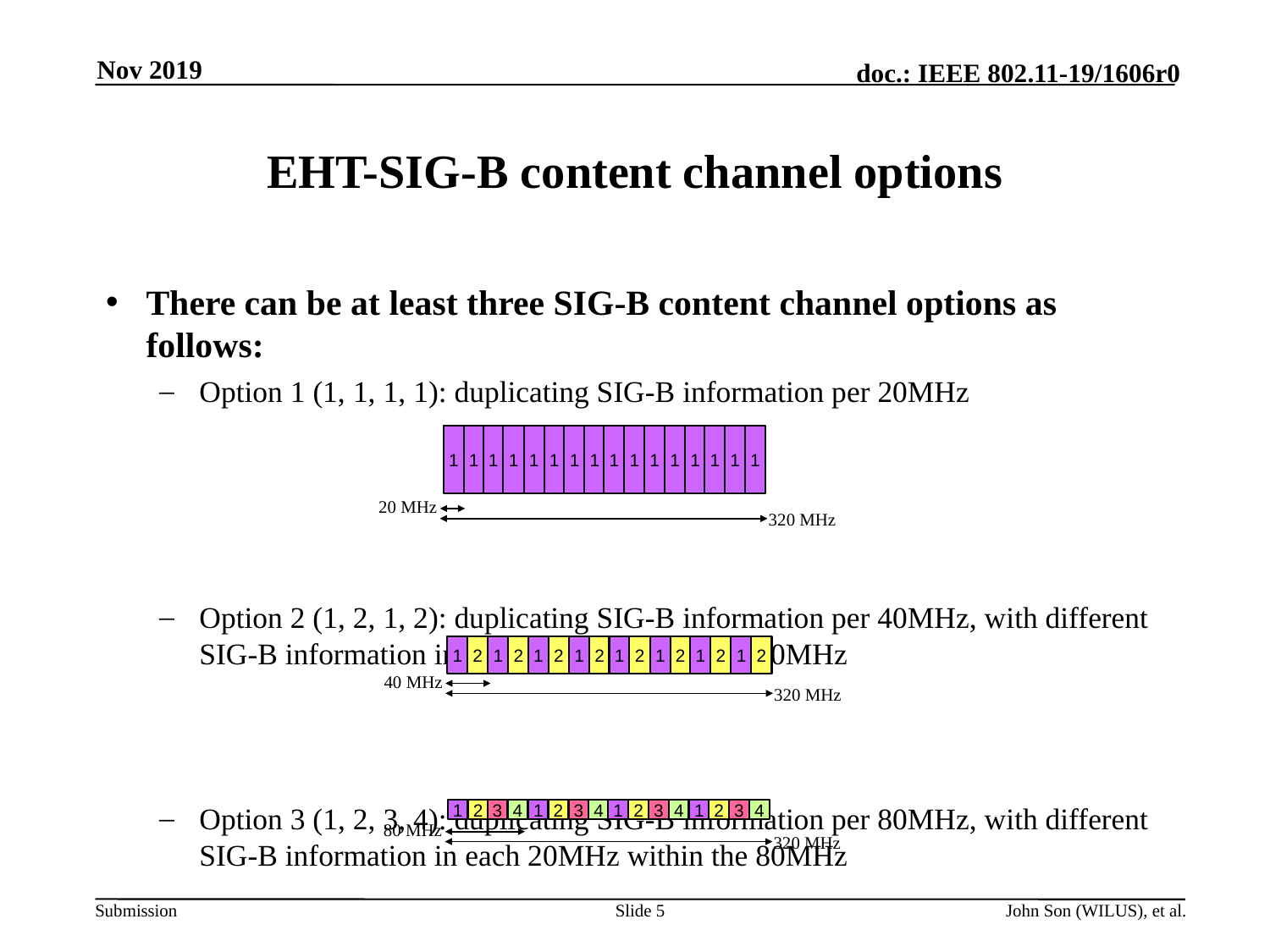

Nov 2019
# EHT-SIG-B content channel options
There can be at least three SIG-B content channel options as follows:
Option 1 (1, 1, 1, 1): duplicating SIG-B information per 20MHz

Option 2 (1, 2, 1, 2): duplicating SIG-B information per 40MHz, with different SIG-B information in each 20MHz within the 40MHz

Option 3 (1, 2, 3, 4): duplicating SIG-B information per 80MHz, with different SIG-B information in each 20MHz within the 80MHz
1
1
1
1
1
1
1
1
1
1
1
1
1
1
1
1
20 MHz
320 MHz
1
2
1
2
1
2
1
2
1
2
1
2
1
2
1
2
40 MHz
320 MHz
1
2
3
4
1
2
3
4
1
2
3
4
1
2
3
4
80 MHz
320 MHz
Slide 5
John Son (WILUS), et al.